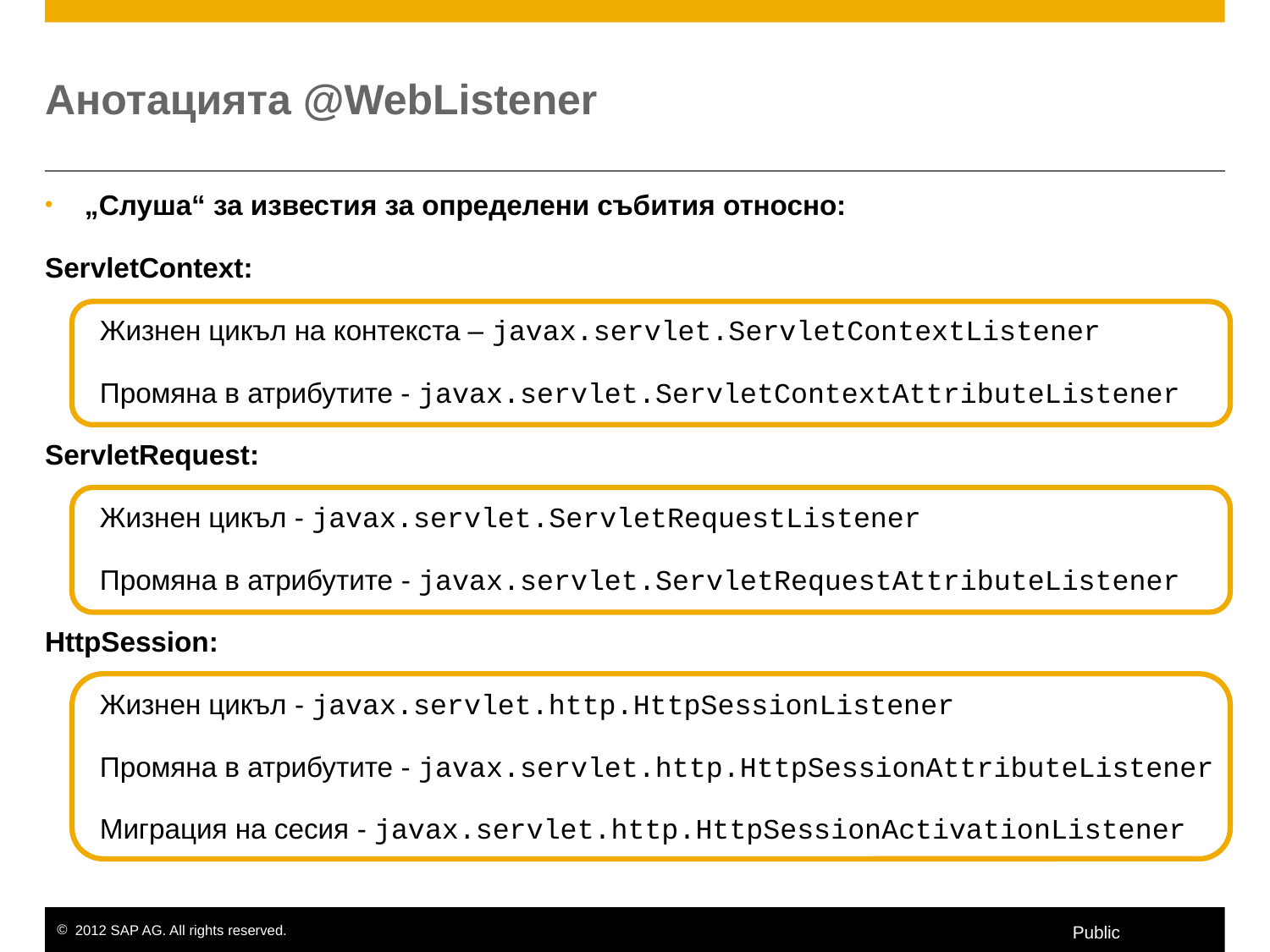

# Анотацията @WebListener
„Слуша“ за известия за определени събития относно:
ServletContext:
       Жизнен цикъл на контекста – javax.servlet.ServletContextListener
       Промяна в атрибутите - javax.servlet.ServletContextAttributeListener
ServletRequest:
       Жизнен цикъл - javax.servlet.ServletRequestListener
       Промяна в атрибутите - javax.servlet.ServletRequestAttributeListener
HttpSession:
       Жизнен цикъл - javax.servlet.http.HttpSessionListener
       Промяна в атрибутите - javax.servlet.http.HttpSessionAttributeListener
       Миграция на сесия - javax.servlet.http.HttpSessionActivationListener